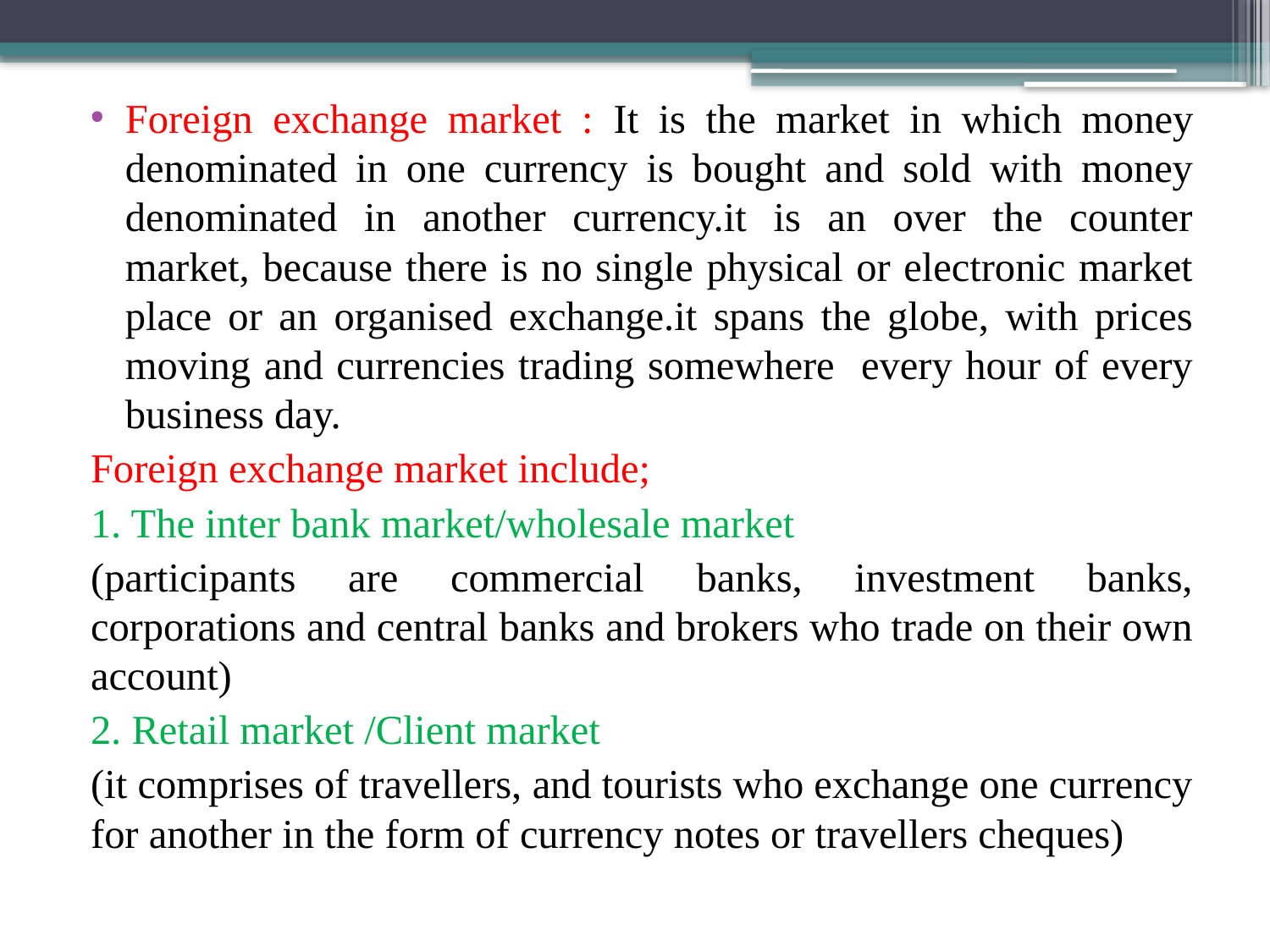

Foreign exchange market : It is the market in which money denominated in one currency is bought and sold with money denominated in another currency.it is an over the counter market, because there is no single physical or electronic market place or an organised exchange.it spans the globe, with prices moving and currencies trading somewhere  every hour of every business day.
Foreign exchange market include;
1. The inter bank market/wholesale market
(participants are commercial banks, investment banks, corporations and central banks and brokers who trade on their own account)
2. Retail market /Client market
(it comprises of travellers, and tourists who exchange one currency for another in the form of currency notes or travellers cheques)